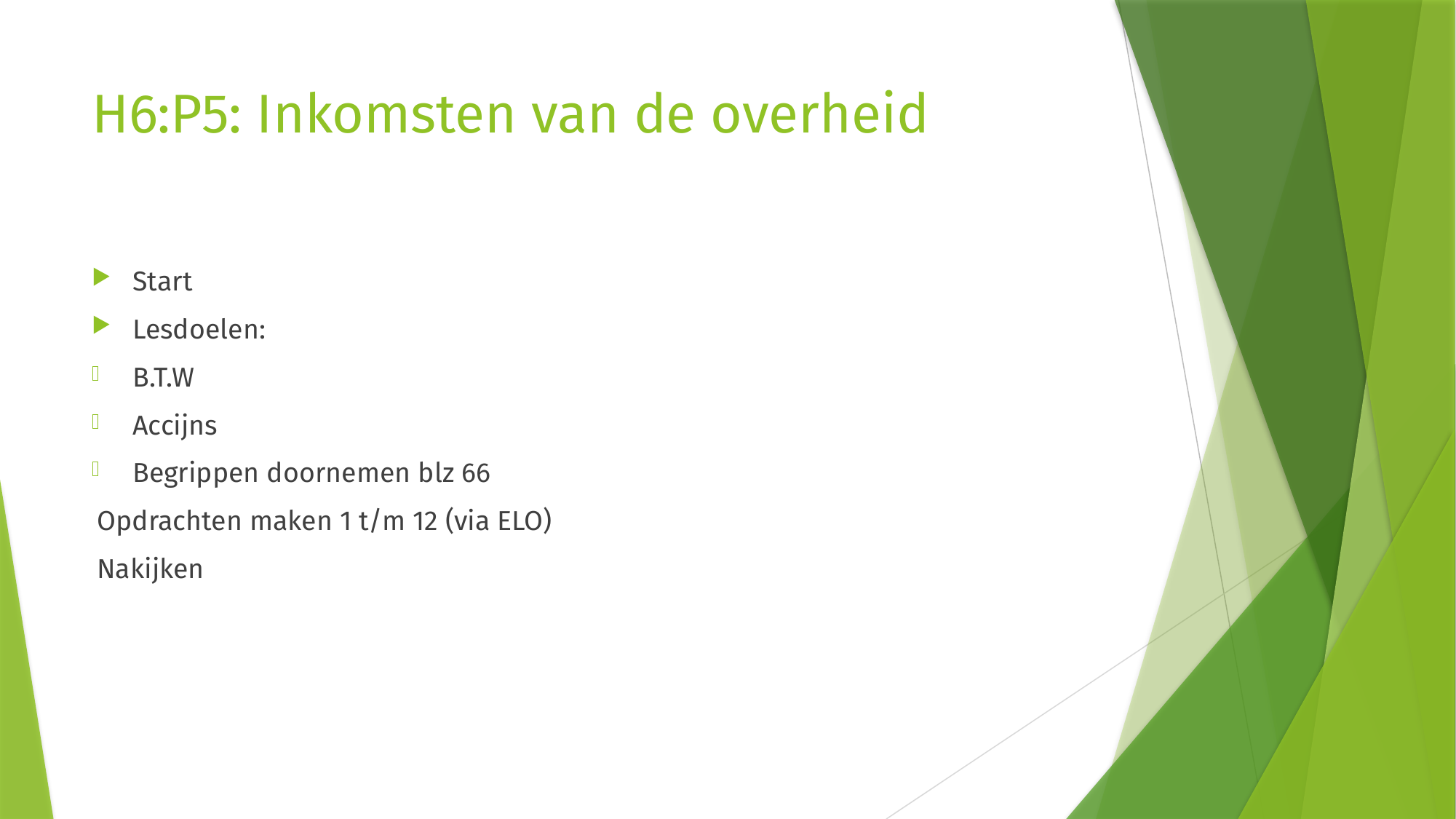

# H6:P5: Inkomsten van de overheid
Start
Lesdoelen:
B.T.W
Accijns
Begrippen doornemen blz 66
Opdrachten maken 1 t/m 12 (via ELO)
Nakijken